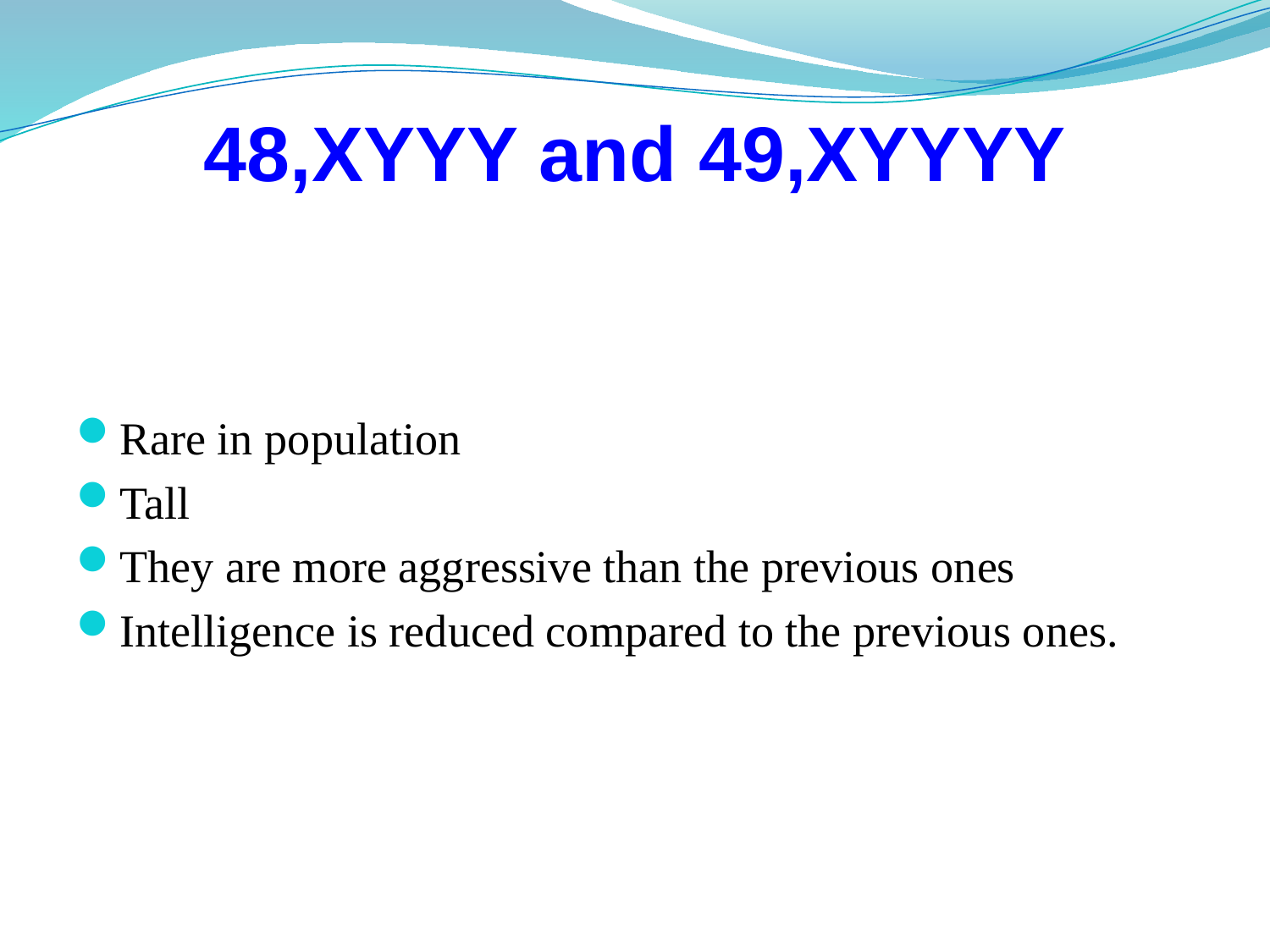

48,XYYY and 49,XYYYY

Rare in population
Tall
They are more aggressive than the previous ones
Intelligence is reduced compared to the previous ones.